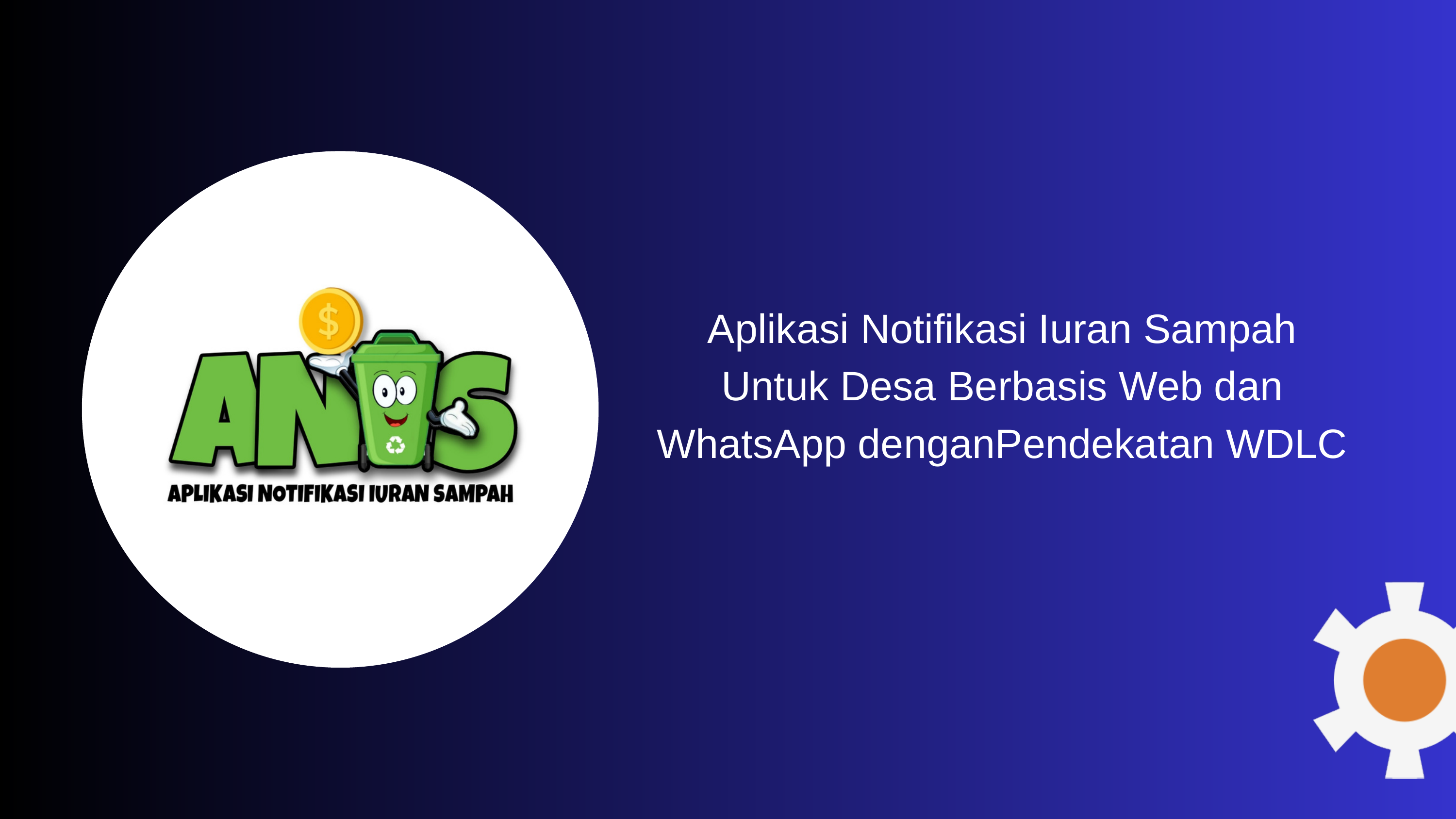

Aplikasi Notifikasi Iuran Sampah Untuk Desa Berbasis Web dan WhatsApp denganPendekatan WDLC